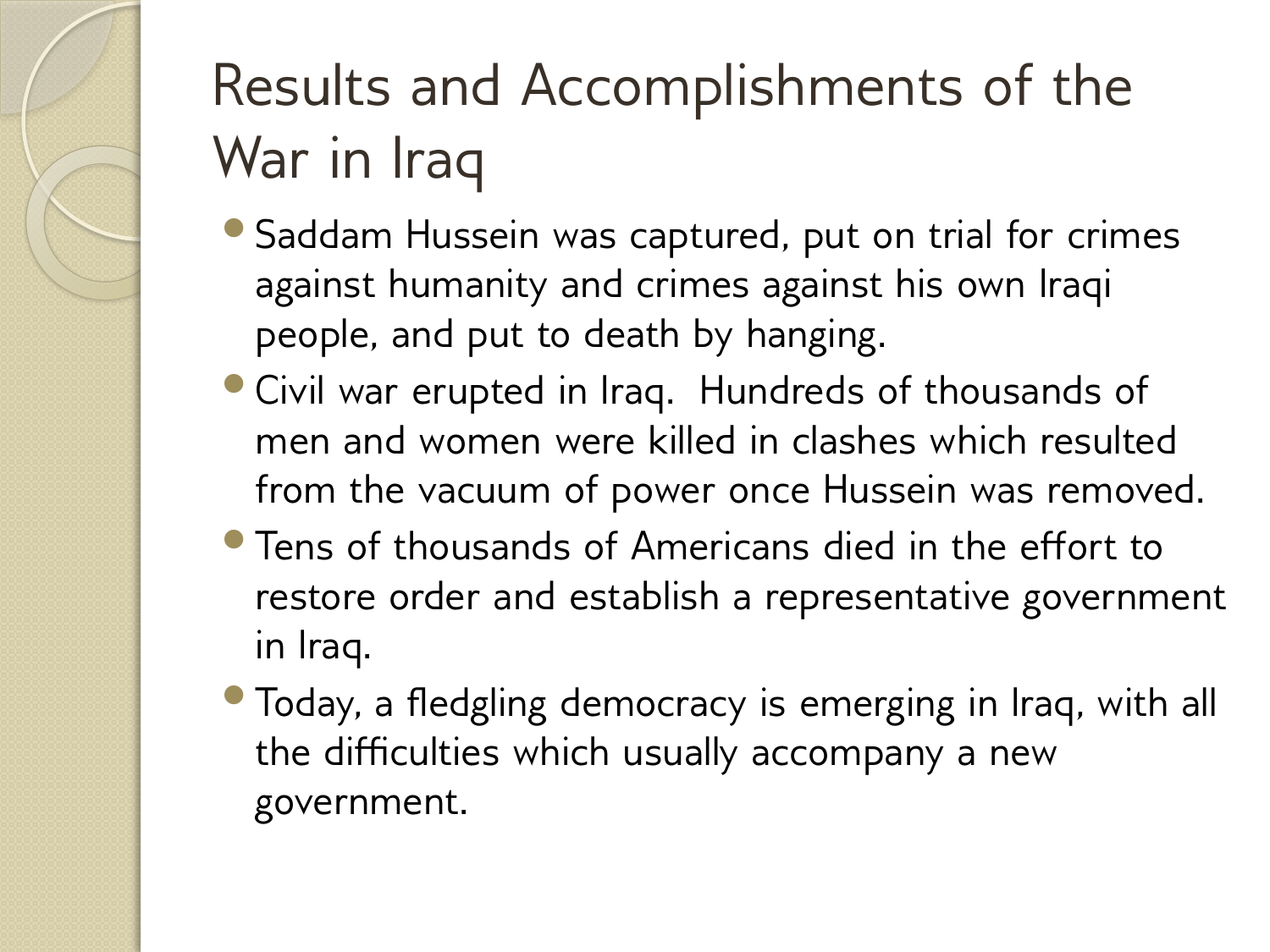

# Results and Accomplishments of the War in Iraq
Saddam Hussein was captured, put on trial for crimes against humanity and crimes against his own Iraqi people, and put to death by hanging.
Civil war erupted in Iraq.  Hundreds of thousands of men and women were killed in clashes which resulted from the vacuum of power once Hussein was removed.
Tens of thousands of Americans died in the effort to restore order and establish a representative government in Iraq.
Today, a fledgling democracy is emerging in Iraq, with all the difficulties which usually accompany a new government.